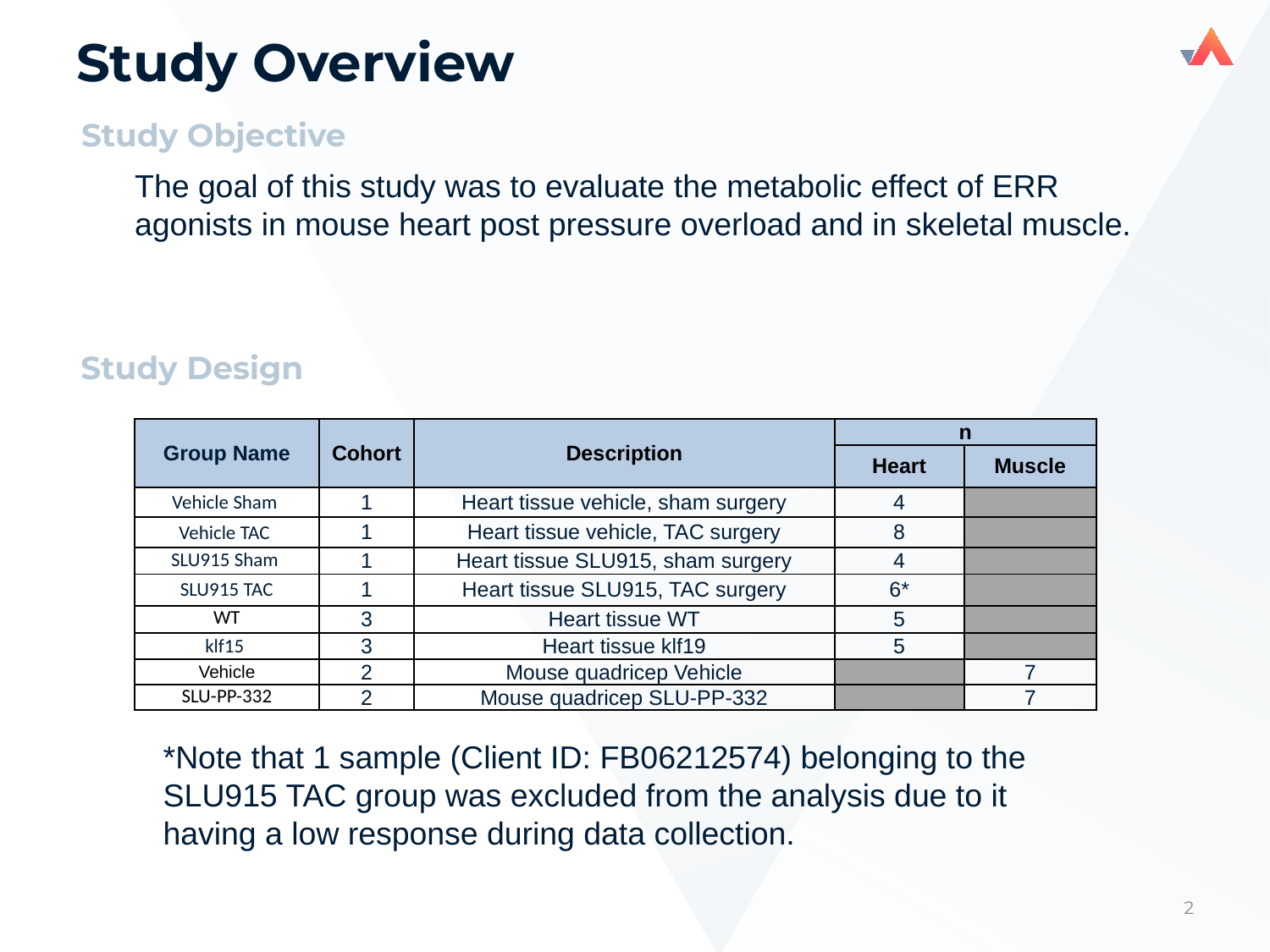

# Study Overview
Study Objective
The goal of this study was to evaluate the metabolic effect of ERR agonists in mouse heart post pressure overload and in skeletal muscle.
Study Design
| Group Name | Cohort | Description | n |  |
| --- | --- | --- | --- | --- |
|  |  |  | Heart | Muscle |
| Vehicle Sham | 1 | Heart tissue vehicle, sham surgery | 4 |  |
| Vehicle TAC | 1 | Heart tissue vehicle, TAC surgery | 8 |  |
| SLU915 Sham | 1 | Heart tissue SLU915, sham surgery | 4 |  |
| SLU915 TAC | 1 | Heart tissue SLU915, TAC surgery | 6\* |  |
| WT | 3 | Heart tissue WT | 5 |  |
| klf15 | 3 | Heart tissue klf19 | 5 |  |
| Vehicle | 2 | Mouse quadricep Vehicle |  | 7 |
| SLU-PP-332 | 2 | Mouse quadricep SLU-PP-332 |  | 7 |
*Note that 1 sample (Client ID: FB06212574) belonging to the SLU915 TAC group was excluded from the analysis due to it having a low response during data collection.
2